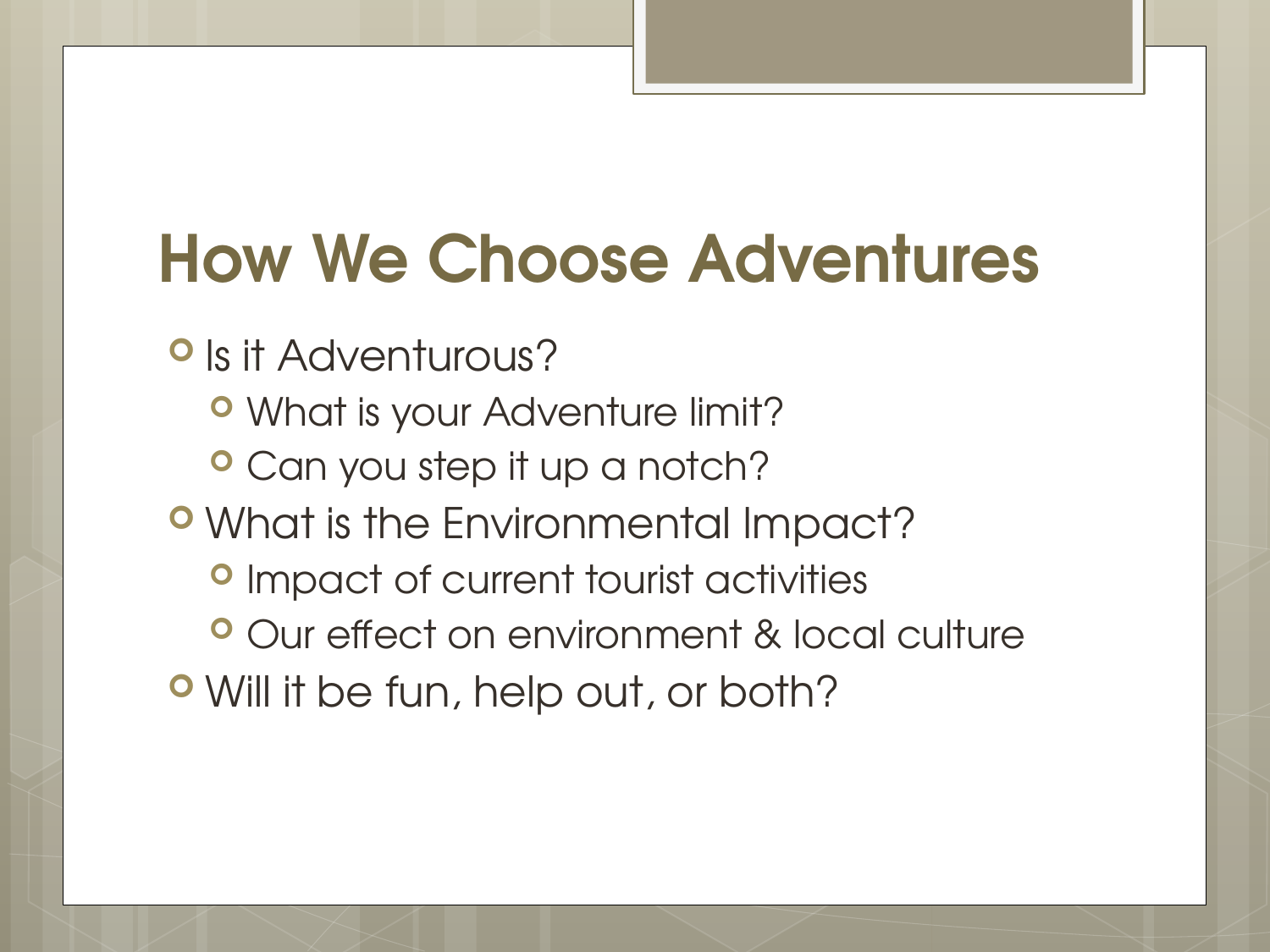

# How We Choose Adventures
Is it Adventurous?
What is your Adventure limit?
Can you step it up a notch?
What is the Environmental Impact?
Impact of current tourist activities
Our effect on environment & local culture
Will it be fun, help out, or both?